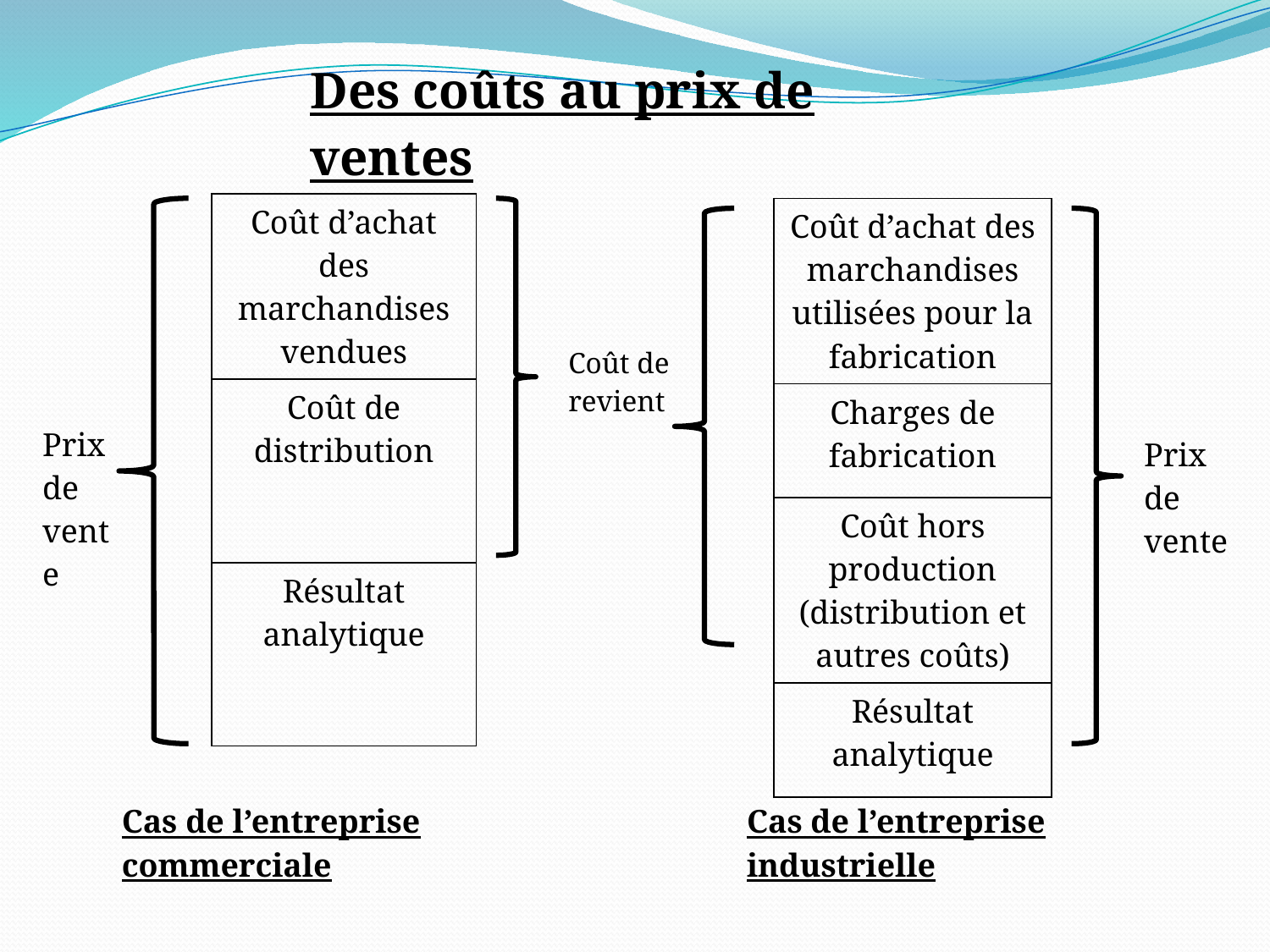

| Des coûts au prix de ventes |
| --- |
| Coût d’achat des marchandises vendues |
| --- |
| Coût de distribution |
| Résultat analytique |

| Coût d’achat des marchandises utilisées pour la fabrication |
| --- |
| Charges de fabrication |
| Coût hors production (distribution et autres coûts) |
| Résultat analytique |

| Coût de revient |
| --- |
| Prix de vente |
| --- |
| Prix de vente |
| --- |
| Cas de l’entreprise commerciale |
| --- |
| Cas de l’entreprise industrielle |
| --- |